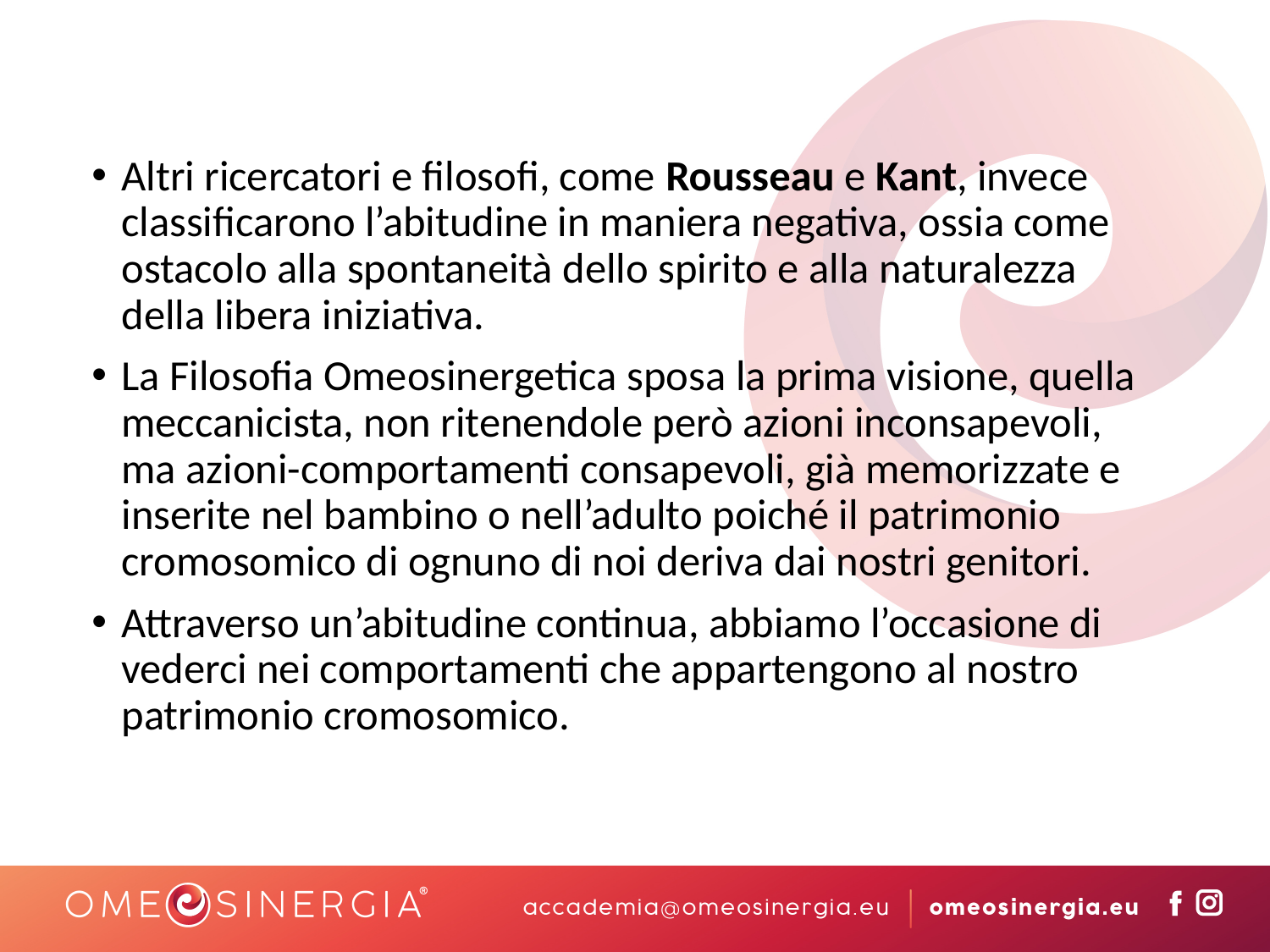

Altri ricercatori e filosofi, come Rousseau e Kant, invece classificarono l’abitudine in maniera negativa, ossia come ostacolo alla spontaneità dello spirito e alla naturalezza della libera iniziativa.
La Filosofia Omeosinergetica sposa la prima visione, quella meccanicista, non ritenendole però azioni inconsapevoli, ma azioni-comportamenti consapevoli, già memorizzate e inserite nel bambino o nell’adulto poiché il patrimonio cromosomico di ognuno di noi deriva dai nostri genitori.
Attraverso un’abitudine continua, abbiamo l’occasione di vederci nei comportamenti che appartengono al nostro patrimonio cromosomico.